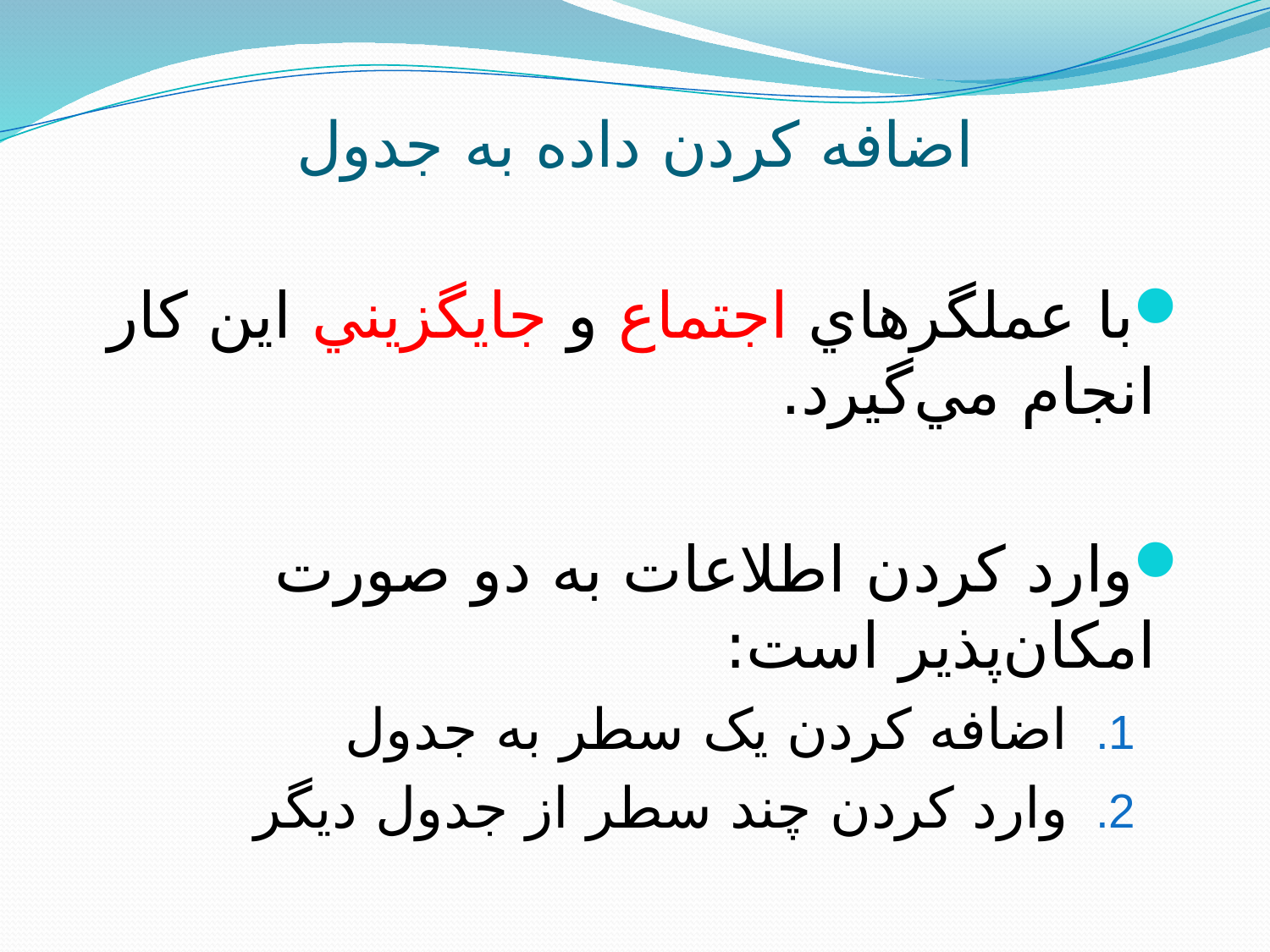

# اضافه کردن داده به جدول
با عملگرهاي اجتماع و جايگزيني اين کار انجام مي‌گيرد.

وارد کردن اطلاعات به دو صورت امکان‌پذير است:
اضافه کردن يک سطر به جدول
وارد کردن چند سطر از جدول ديگر